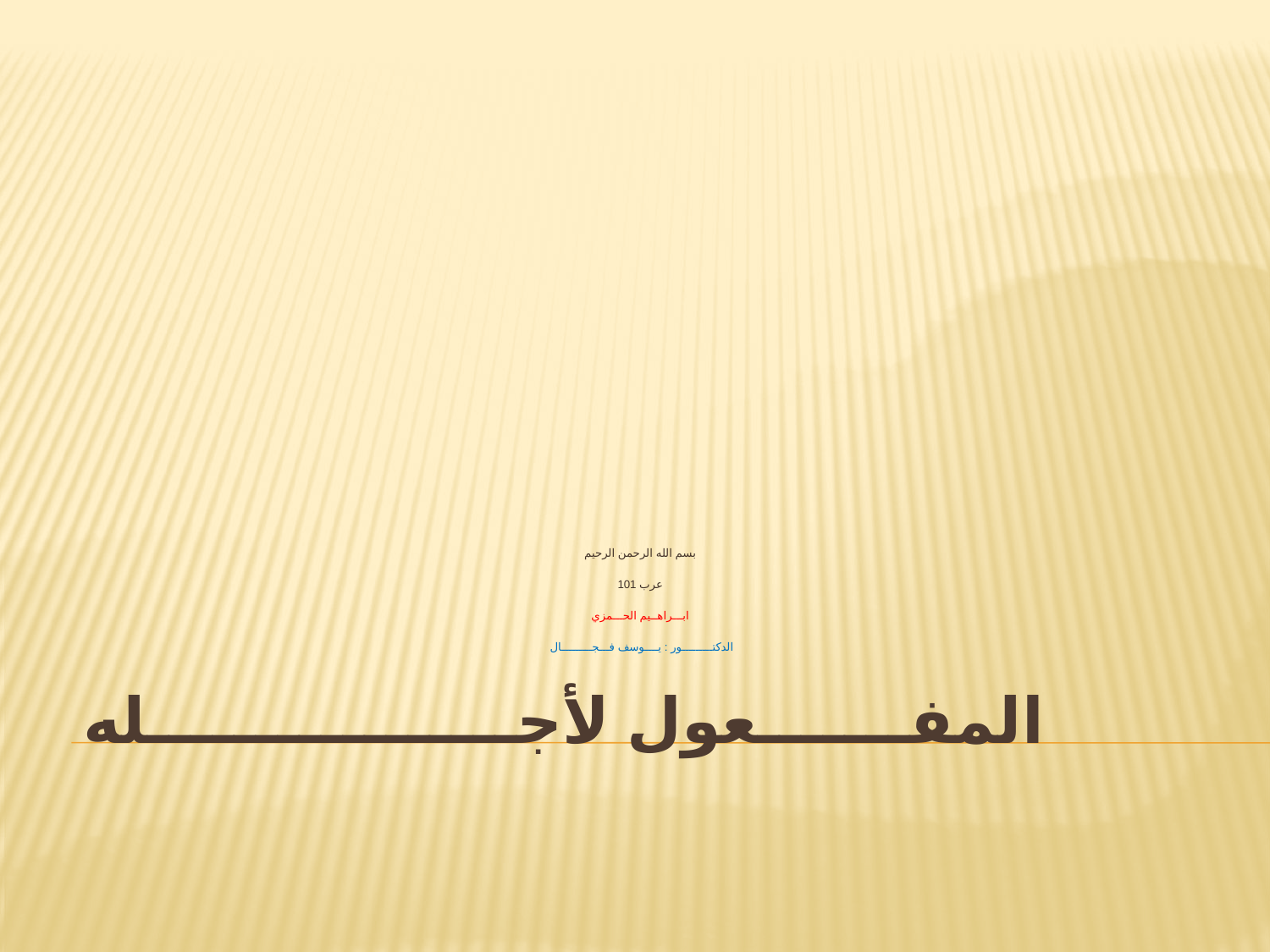

بسم الله الرحمن الرحيم

عرب 101

ابـــراهــيم الحـــمزي

الدكتـــــــــور : يــــوسف فـــجـــــــــال

# المفـــــــعول لأجـــــــــــــــــله